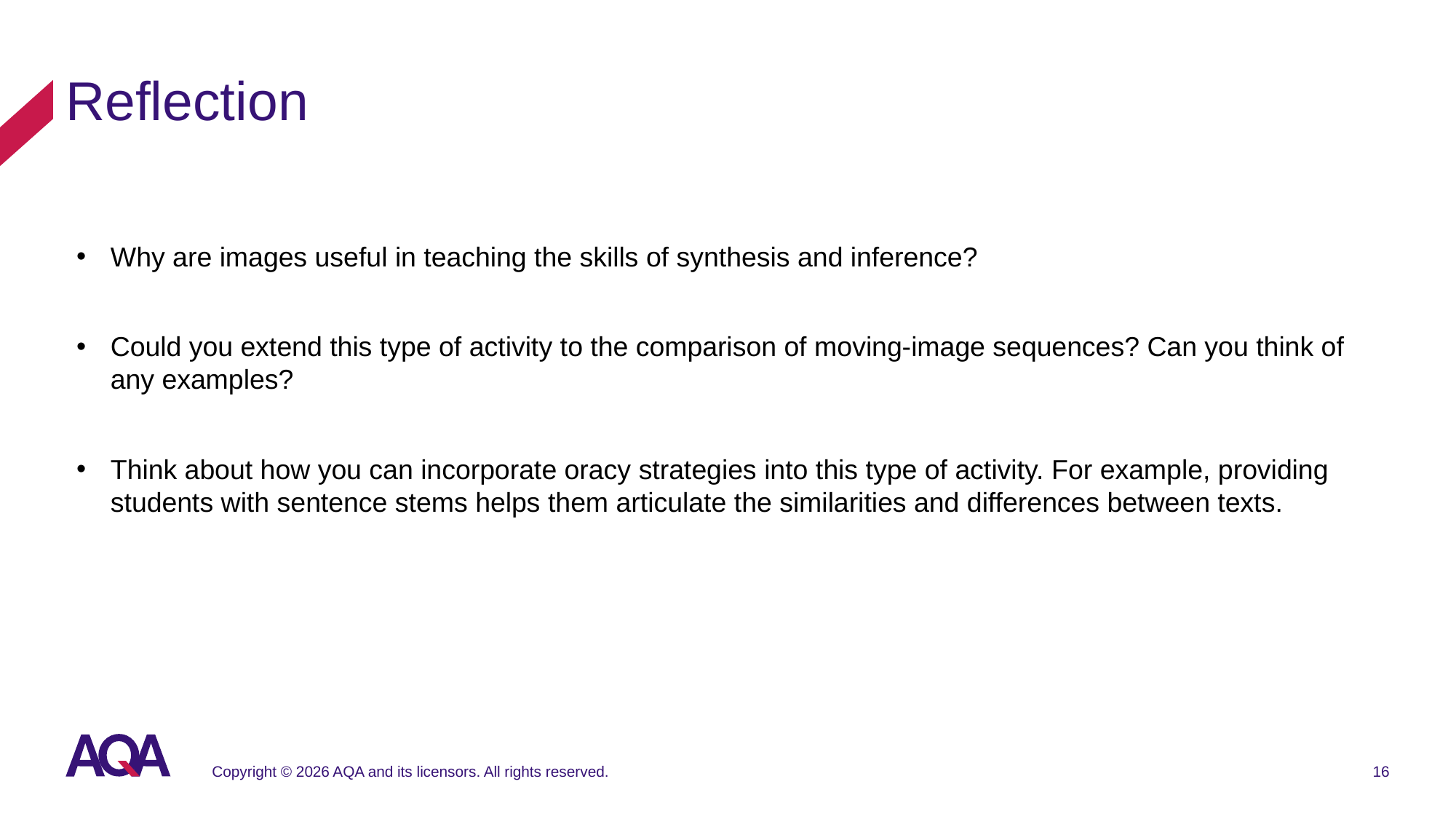

# Reflection
Why are images useful in teaching the skills of synthesis and inference?

Could you extend this type of activity to the comparison of moving-image sequences? Can you think of any examples?

Think about how you can incorporate oracy strategies into this type of activity. For example, providing students with sentence stems helps them articulate the similarities and differences between texts.

Copyright © 2026 AQA and its licensors. All rights reserved.
16